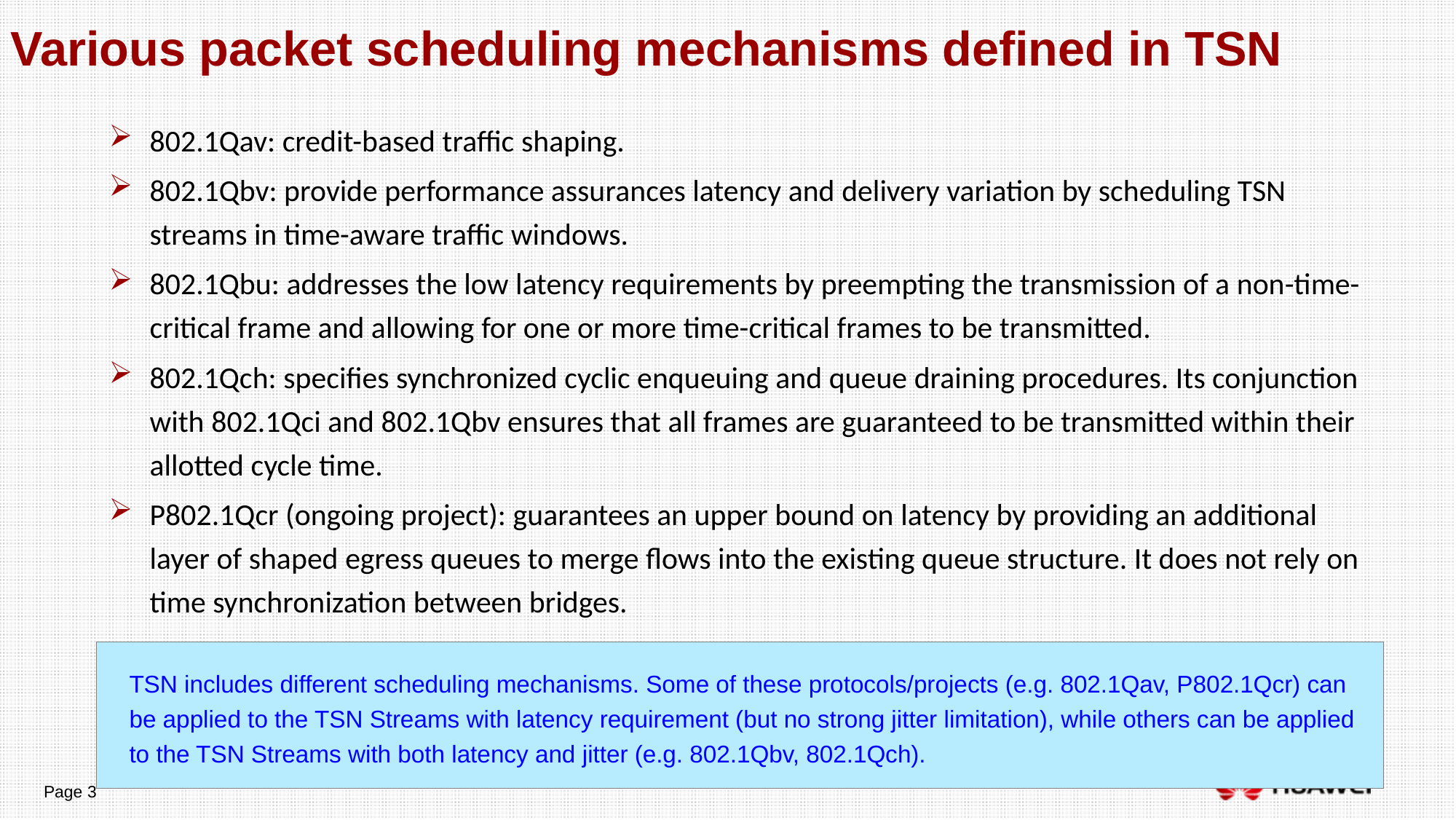

# Various packet scheduling mechanisms defined in TSN
802.1Qav: credit-based traffic shaping.
802.1Qbv: provide performance assurances latency and delivery variation by scheduling TSN streams in time-aware traffic windows.
802.1Qbu: addresses the low latency requirements by preempting the transmission of a non-time-critical frame and allowing for one or more time-critical frames to be transmitted.
802.1Qch: specifies synchronized cyclic enqueuing and queue draining procedures. Its conjunction with 802.1Qci and 802.1Qbv ensures that all frames are guaranteed to be transmitted within their allotted cycle time.
P802.1Qcr (ongoing project): guarantees an upper bound on latency by providing an additional layer of shaped egress queues to merge flows into the existing queue structure. It does not rely on time synchronization between bridges.
TSN includes different scheduling mechanisms. Some of these protocols/projects (e.g. 802.1Qav, P802.1Qcr) can be applied to the TSN Streams with latency requirement (but no strong jitter limitation), while others can be applied to the TSN Streams with both latency and jitter (e.g. 802.1Qbv, 802.1Qch).